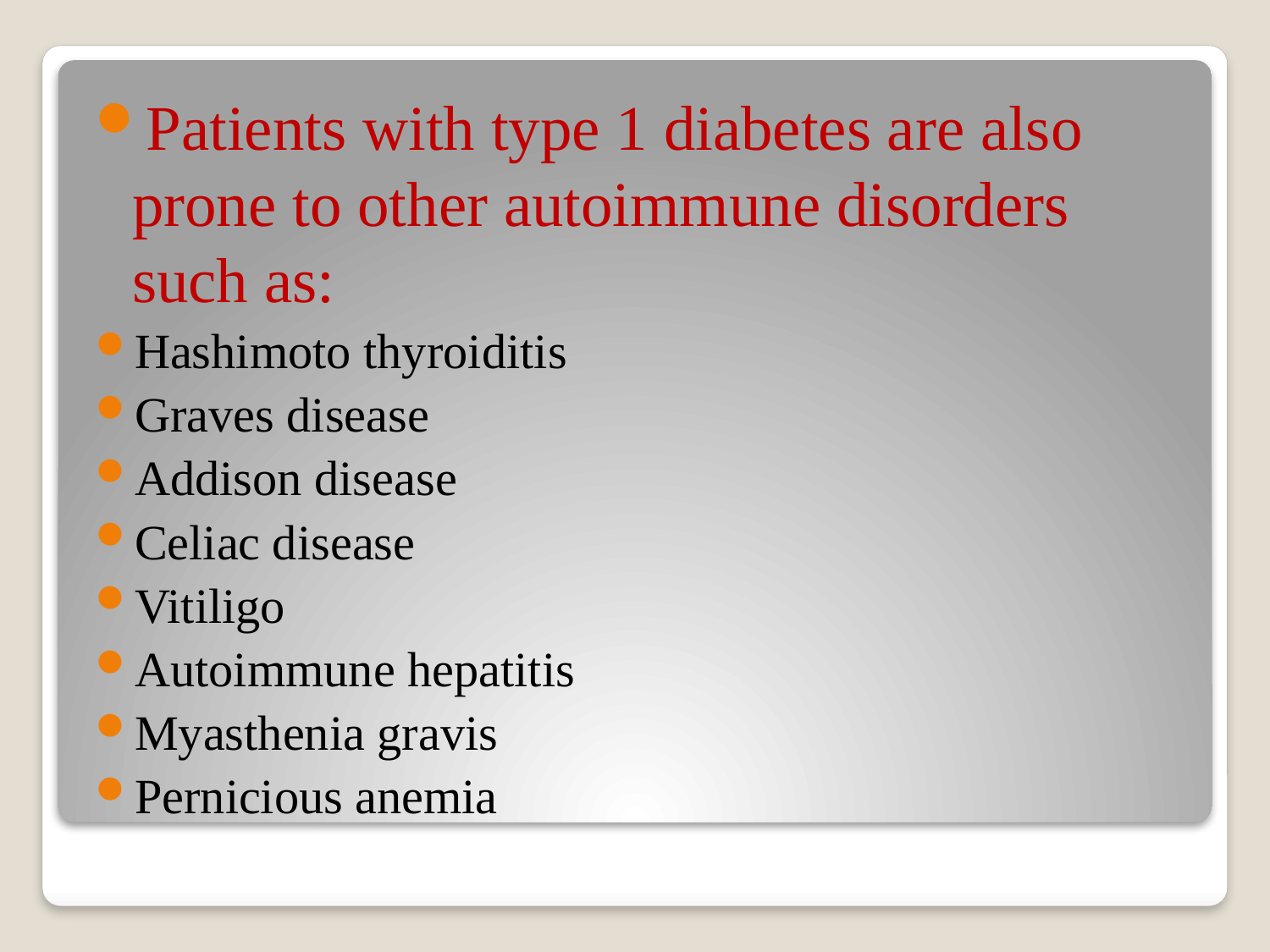

Patients with type 1 diabetes are also prone to other autoimmune disorders such as:
Hashimoto thyroiditis
Graves disease
Addison disease
Celiac disease
Vitiligo
Autoimmune hepatitis
Myasthenia gravis
Pernicious anemia